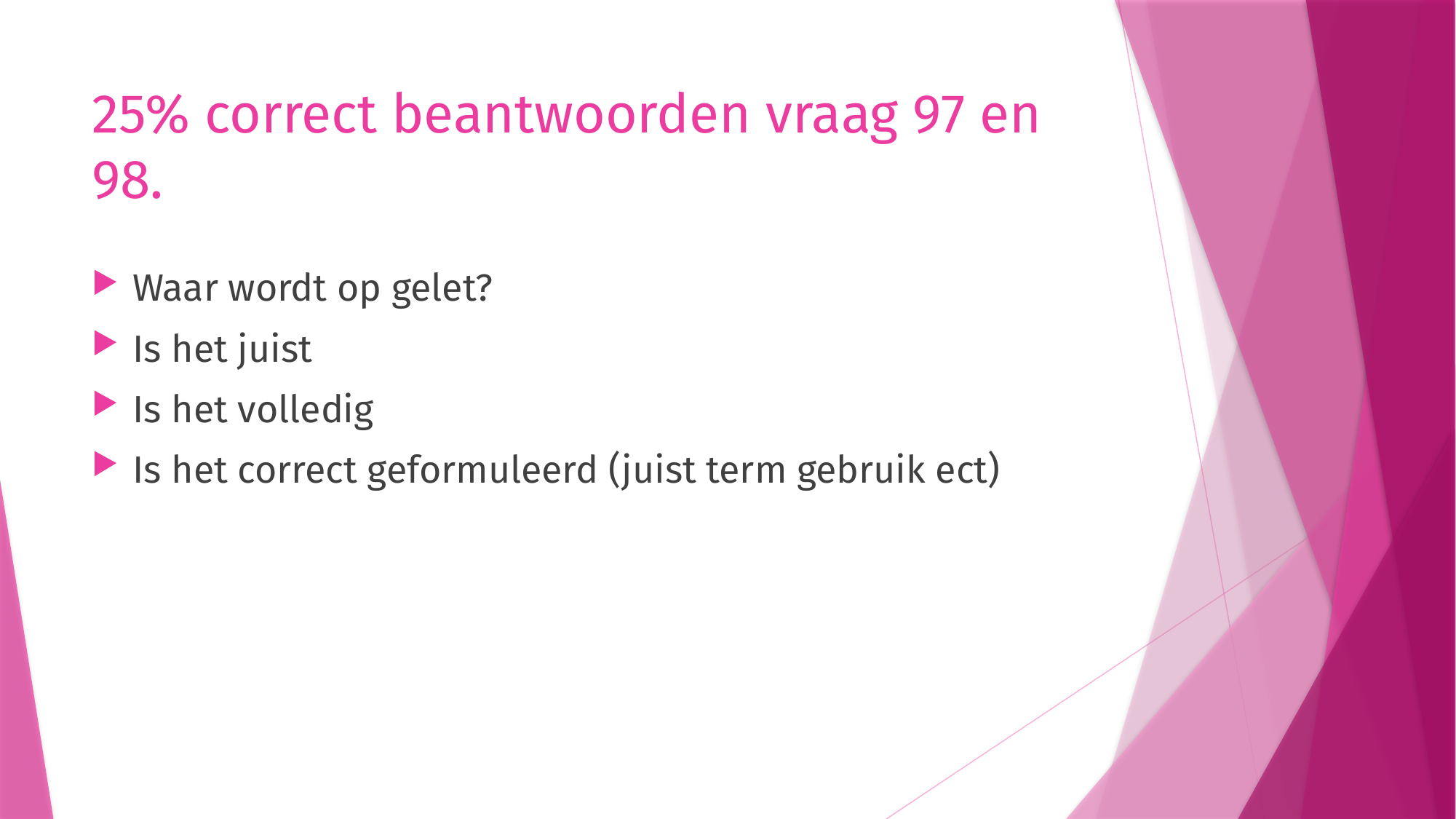

# 25% correct beantwoorden vraag 97 en 98.
Waar wordt op gelet?
Is het juist
Is het volledig
Is het correct geformuleerd (juist term gebruik ect)